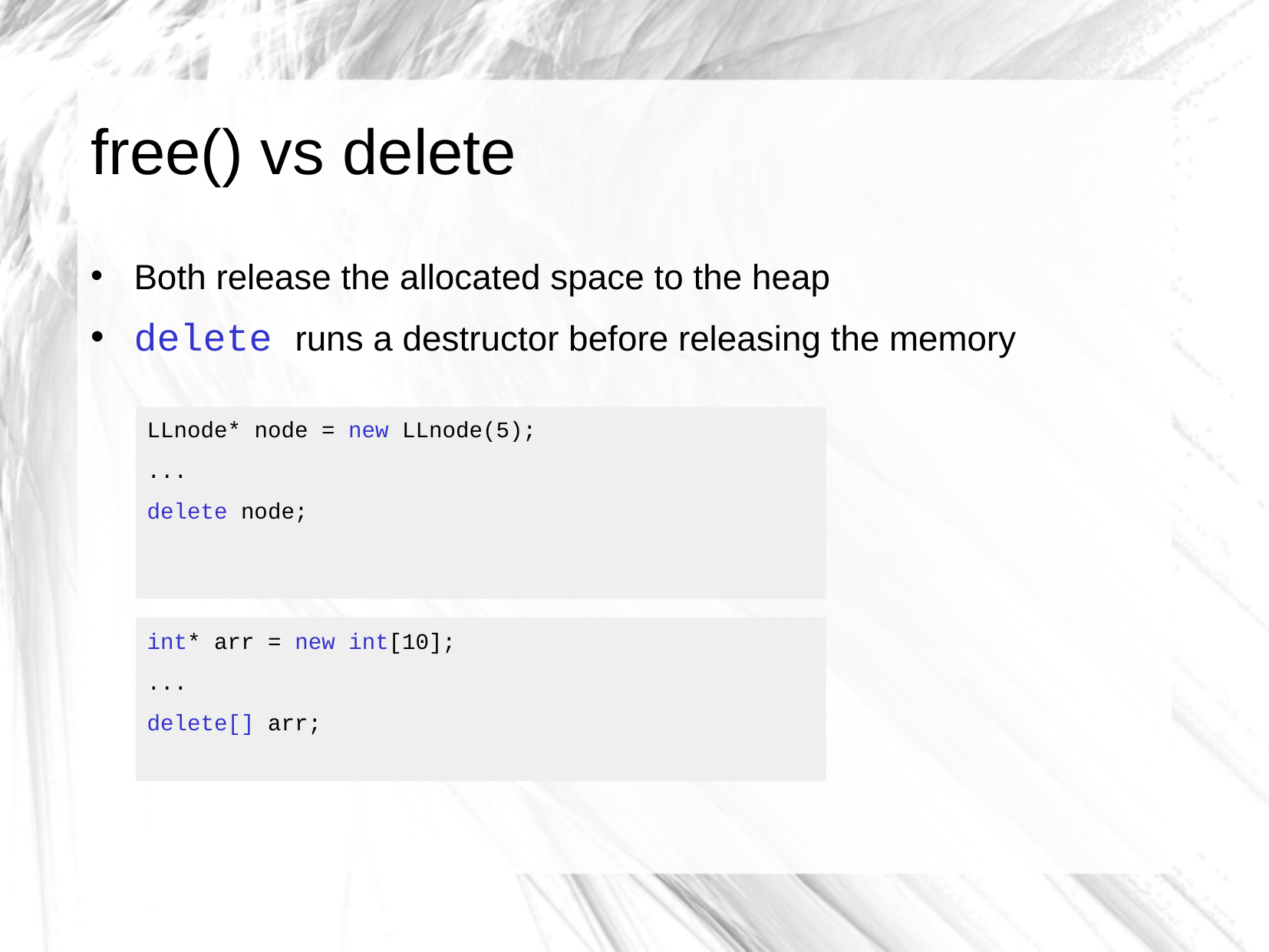

# free() vs delete
Both release the allocated space to the heap
delete runs a destructor before releasing the memory

LLnode* node = new LLnode(5);
...
delete node;

int* arr = new int[10];
...
delete[] arr;